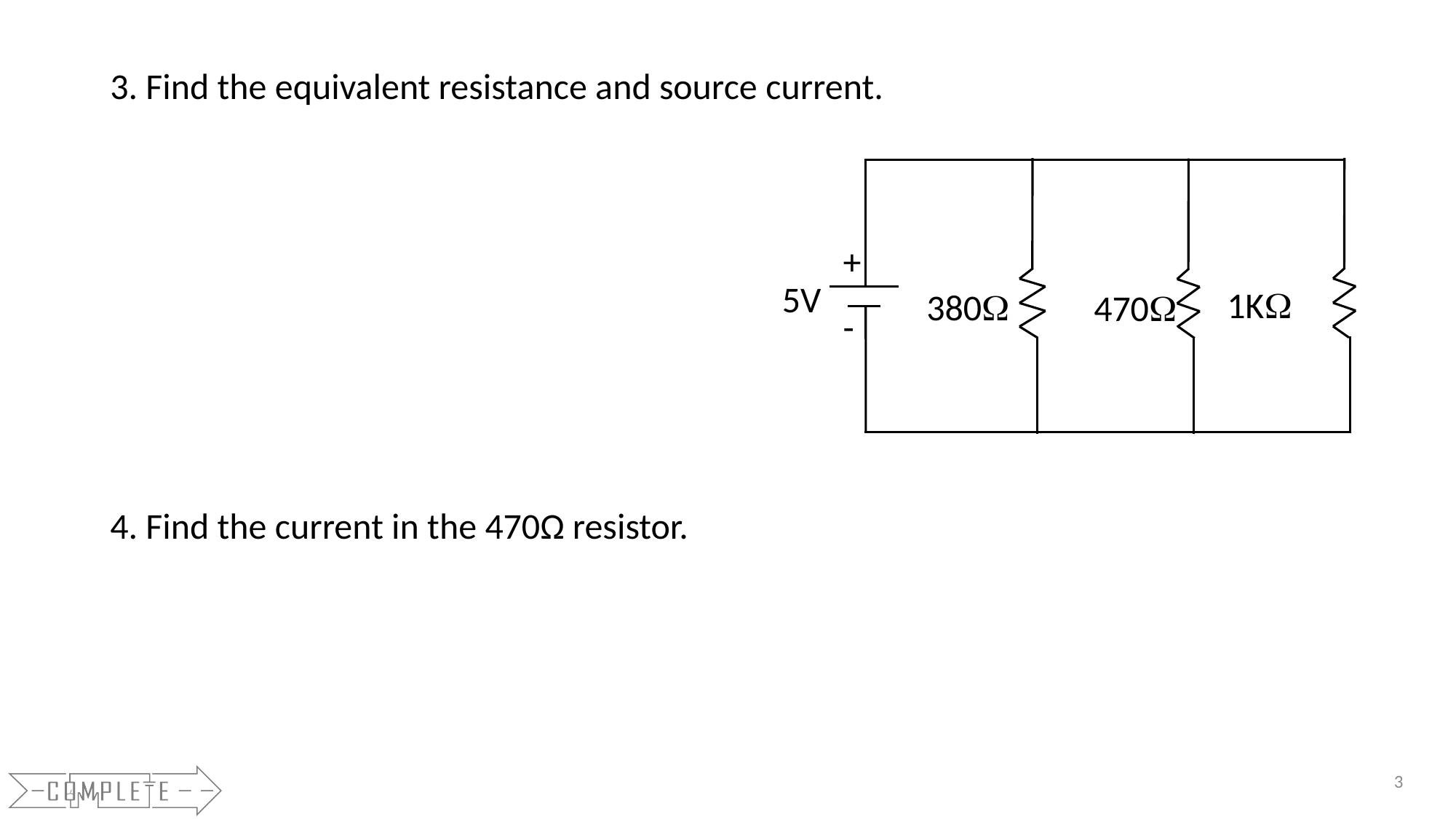

3. Find the equivalent resistance and source current.
+
-
5V
1KΩ
380Ω
470Ω
4. Find the current in the 470Ω resistor.
3